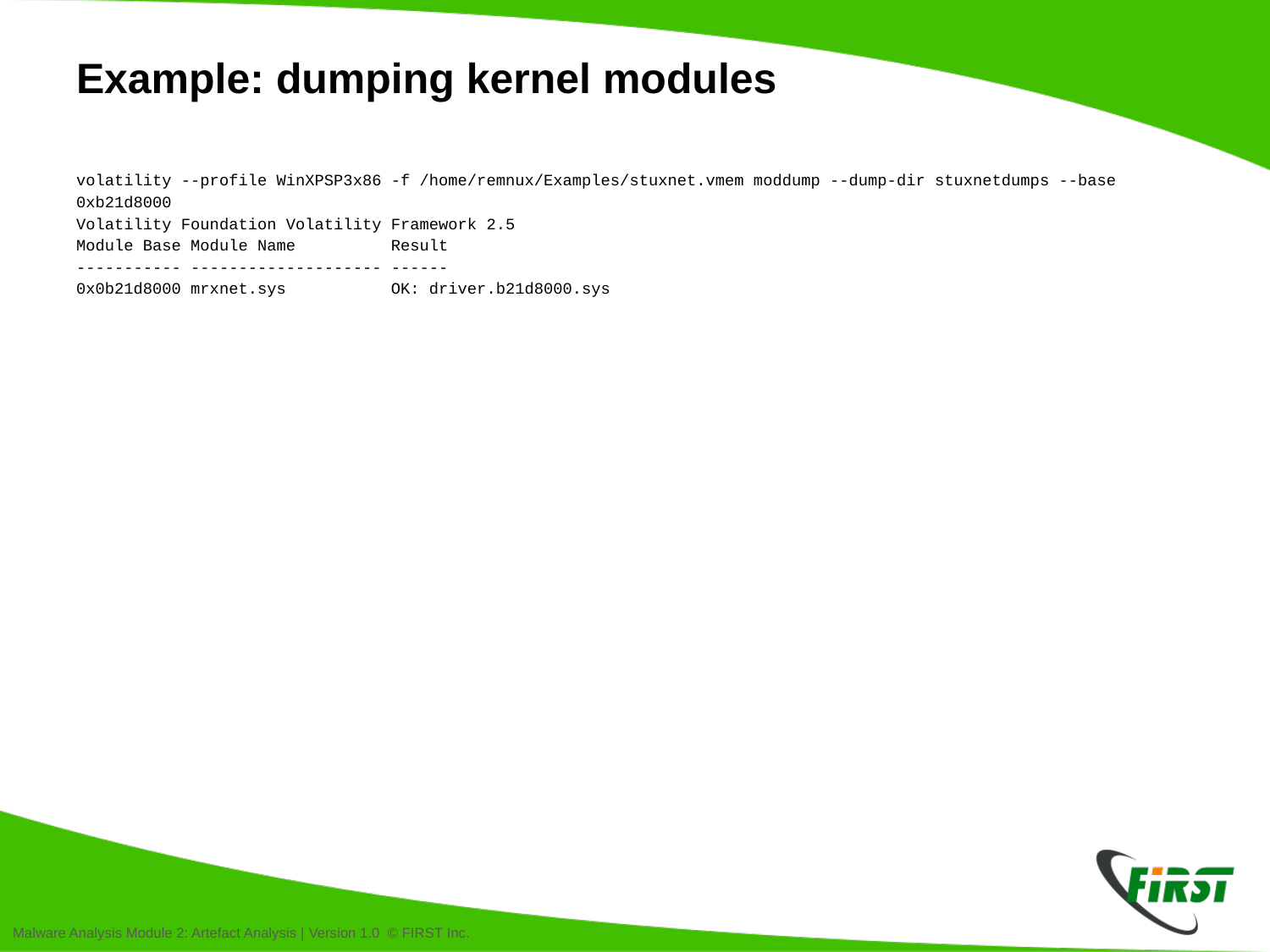

# Example: dumping kernel modules
volatility --profile WinXPSP3x86 -f /home/remnux/Examples/stuxnet.vmem moddump --dump-dir stuxnetdumps --base 0xb21d8000
Volatility Foundation Volatility Framework 2.5
Module Base Module Name          Result
----------- -------------------- ------
0x0b21d8000 mrxnet.sys           OK: driver.b21d8000.sys